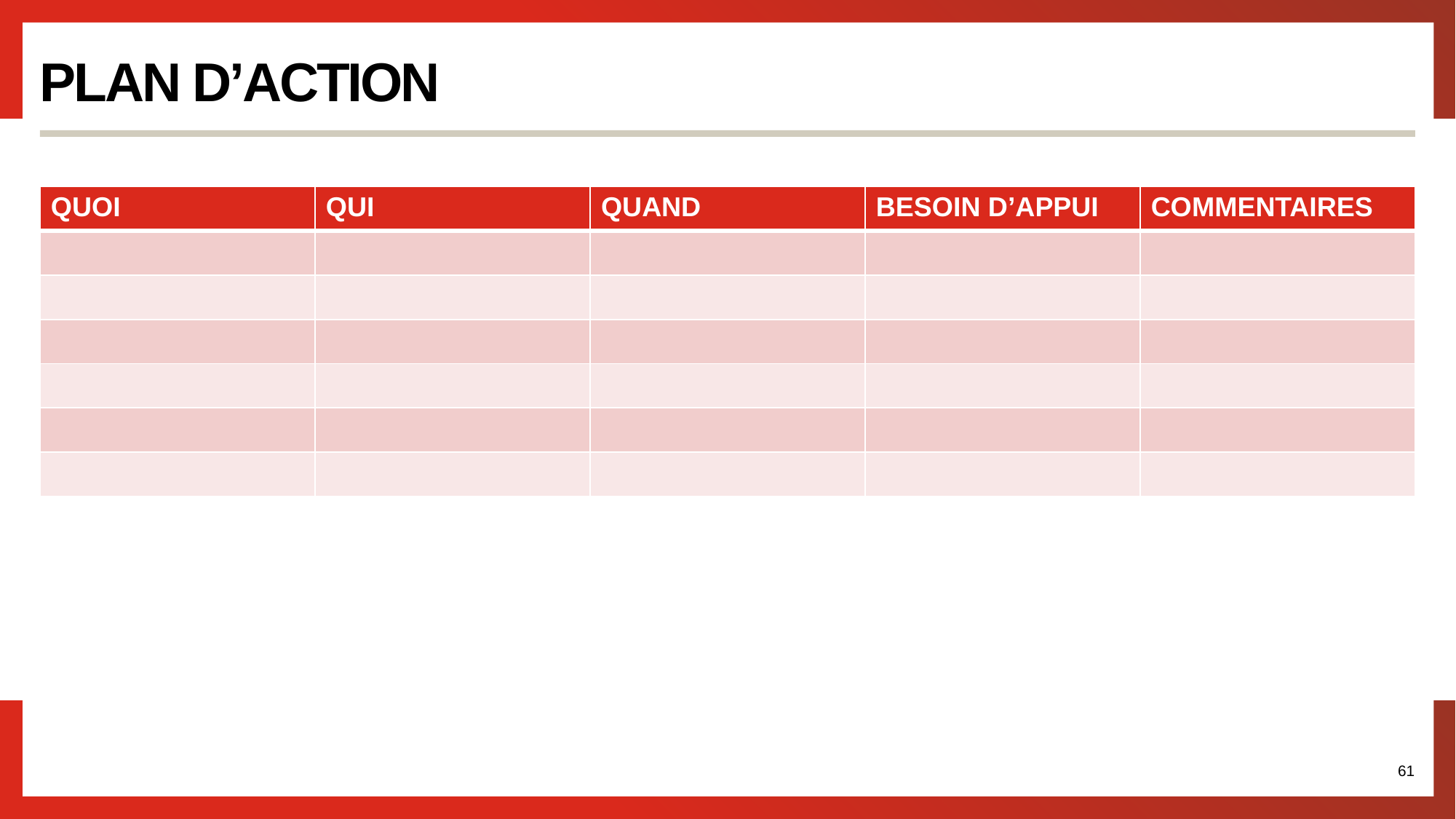

# Plan d’action
| QUOI | QUI | QUAND | BESOIN D’APPUI | COMMENTAIRES |
| --- | --- | --- | --- | --- |
|  |  |  |  |  |
|  |  |  |  |  |
|  |  |  |  |  |
|  |  |  |  |  |
|  |  |  |  |  |
|  |  |  |  |  |
61